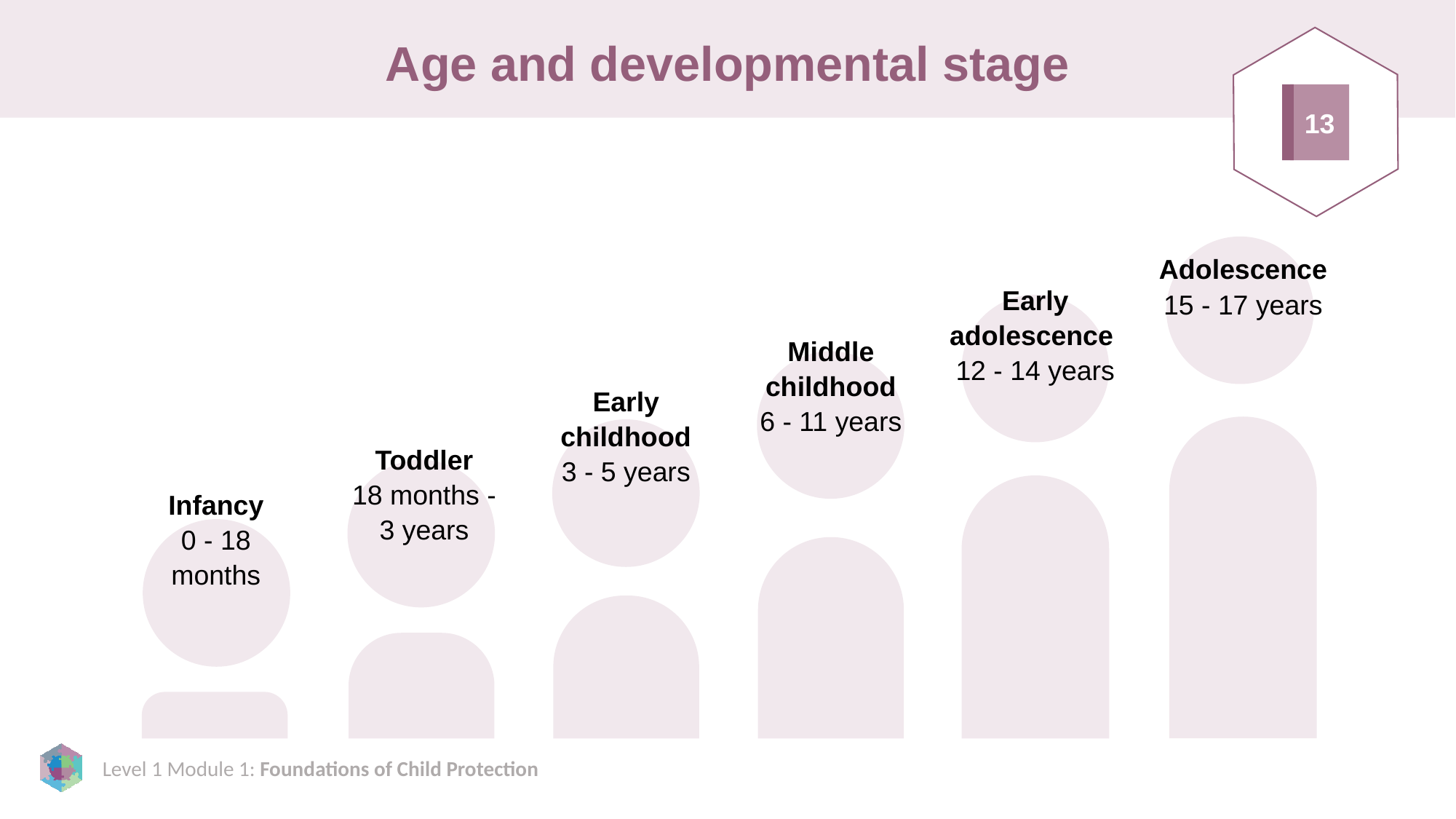

# Age and developmental stage

13

Adolescence
15 - 17 years
Early adolescence
12 - 14 years

Middle childhood
6 - 11 years

Early childhood
3 - 5 years

Toddler
18 months - 3 years

Infancy
0 - 18 months